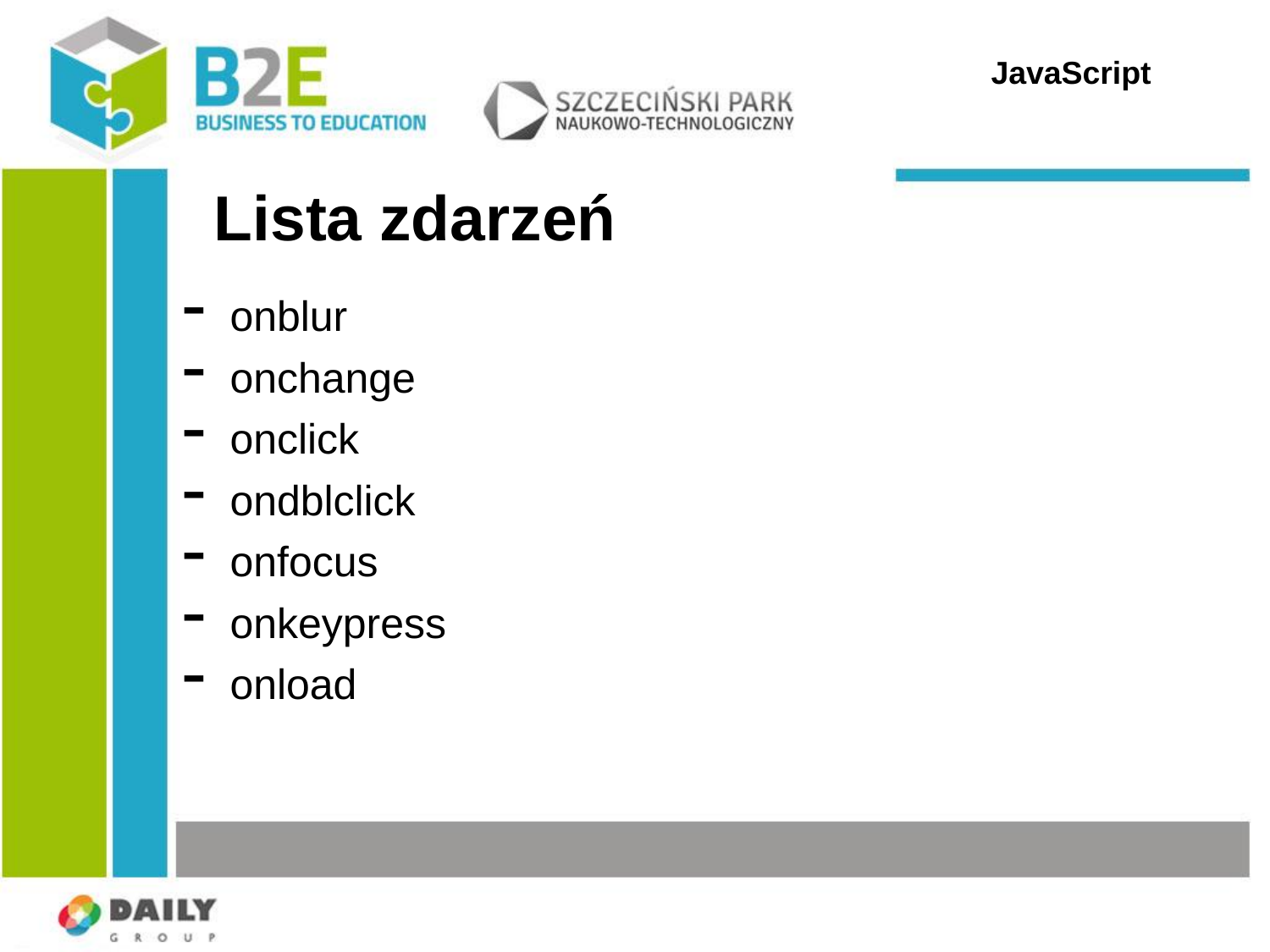

JavaScript
Lista zdarzeń
onblur
onchange
onclick
ondblclick
onfocus
onkeypress
onload